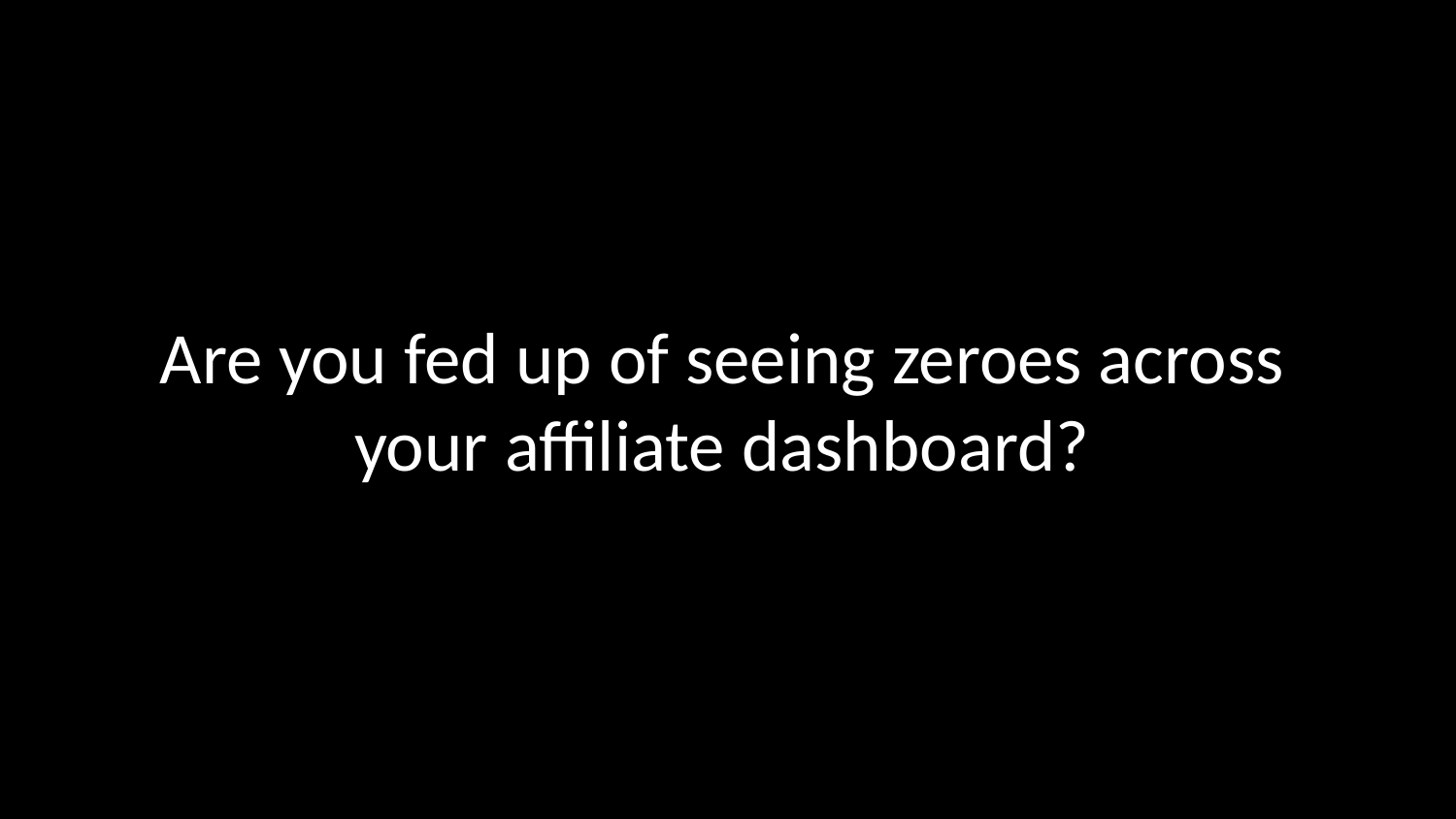

# Are you fed up of seeing zeroes across your affiliate dashboard?